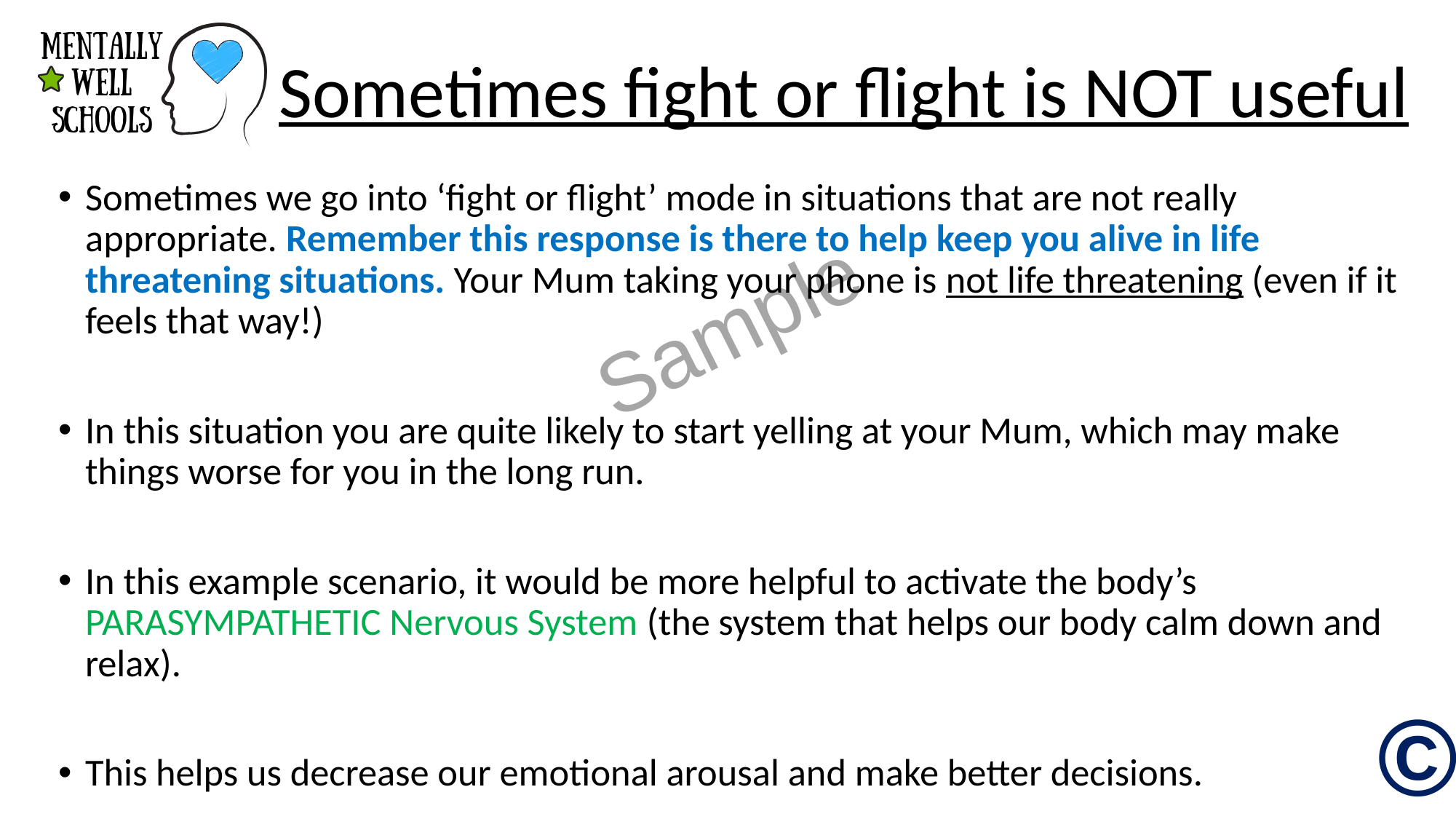

# Sometimes fight or flight is NOT useful
Sometimes we go into ‘fight or flight’ mode in situations that are not really appropriate. Remember this response is there to help keep you alive in life threatening situations. Your Mum taking your phone is not life threatening (even if it feels that way!)

In this situation you are quite likely to start yelling at your Mum, which may make things worse for you in the long run.

In this example scenario, it would be more helpful to activate the body’s PARASYMPATHETIC Nervous System (the system that helps our body calm down and relax).

This helps us decrease our emotional arousal and make better decisions.